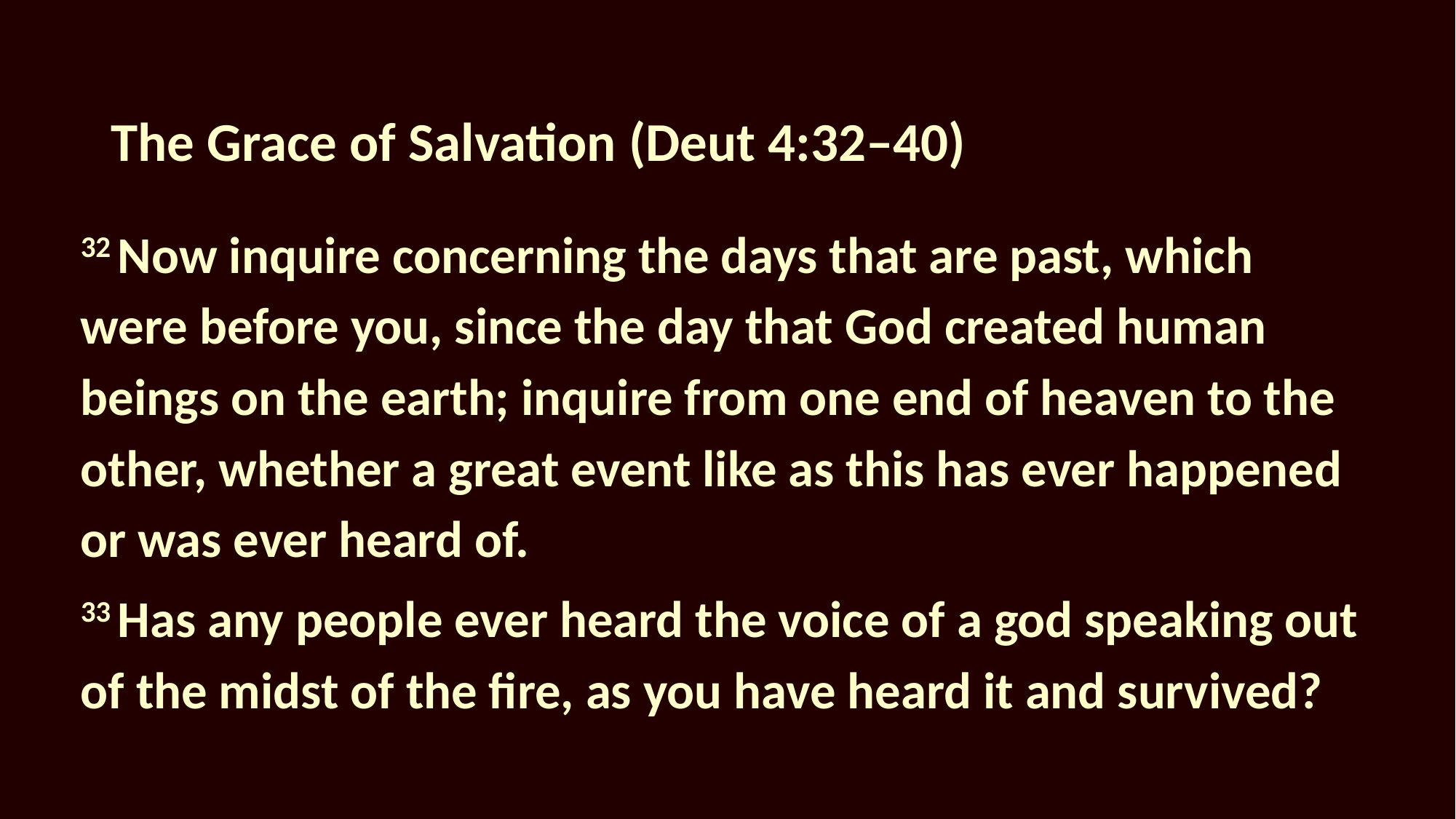

# The Grace of Salvation (Deut 4:32–40)
32 Now inquire concerning the days that are past, which were before you, since the day that God created human beings on the earth; inquire from one end of heaven to the other, whether a great event like as this has ever happened or was ever heard of.
33 Has any people ever heard the voice of a god speaking out of the midst of the fire, as you have heard it and survived?